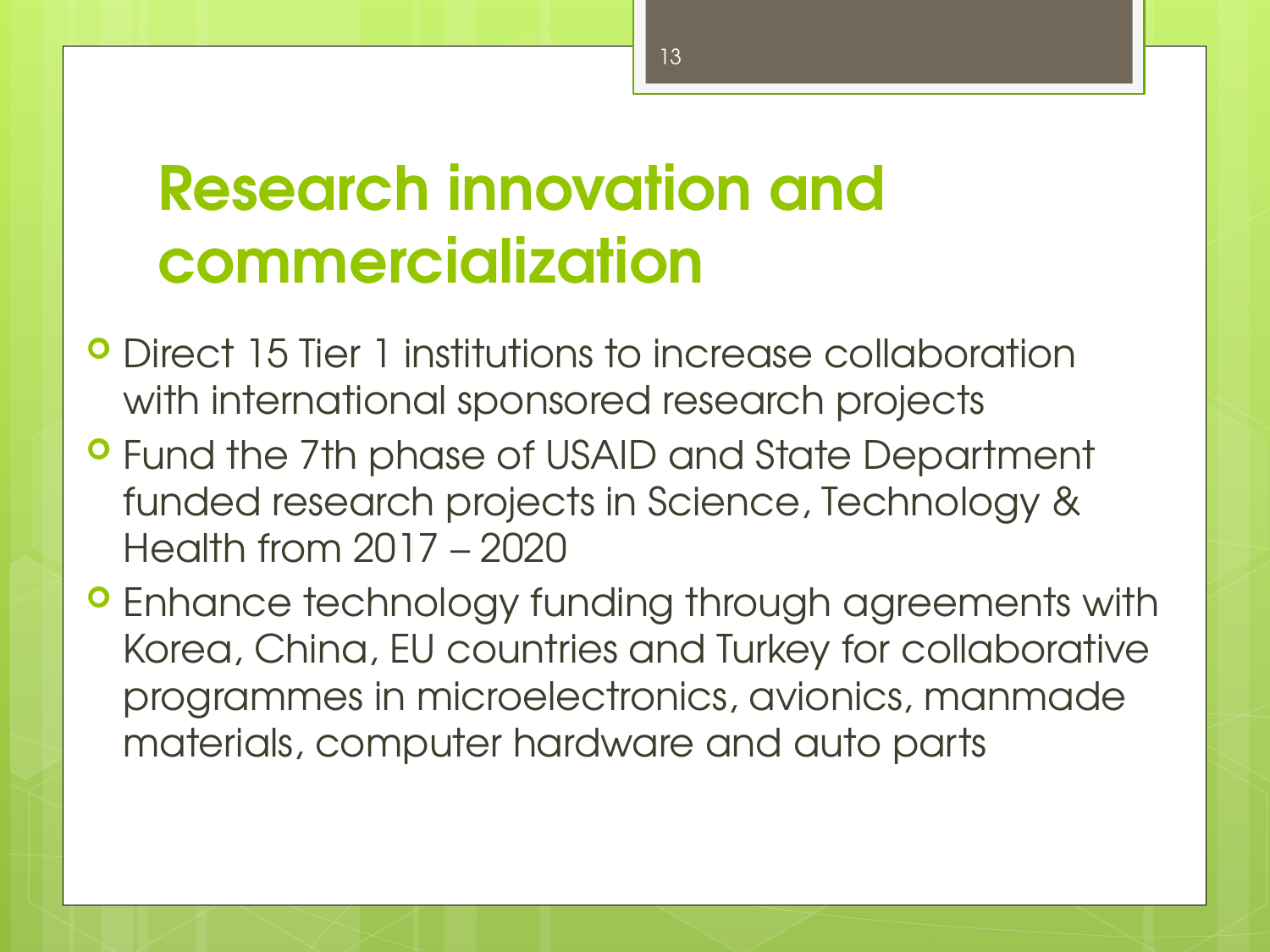

13
# Research innovation and commercialization
Direct 15 Tier 1 institutions to increase collaboration with international sponsored research projects
Fund the 7th phase of USAID and State Department funded research projects in Science, Technology & Health from 2017 – 2020
Enhance technology funding through agreements with Korea, China, EU countries and Turkey for collaborative programmes in microelectronics, avionics, manmade materials, computer hardware and auto parts